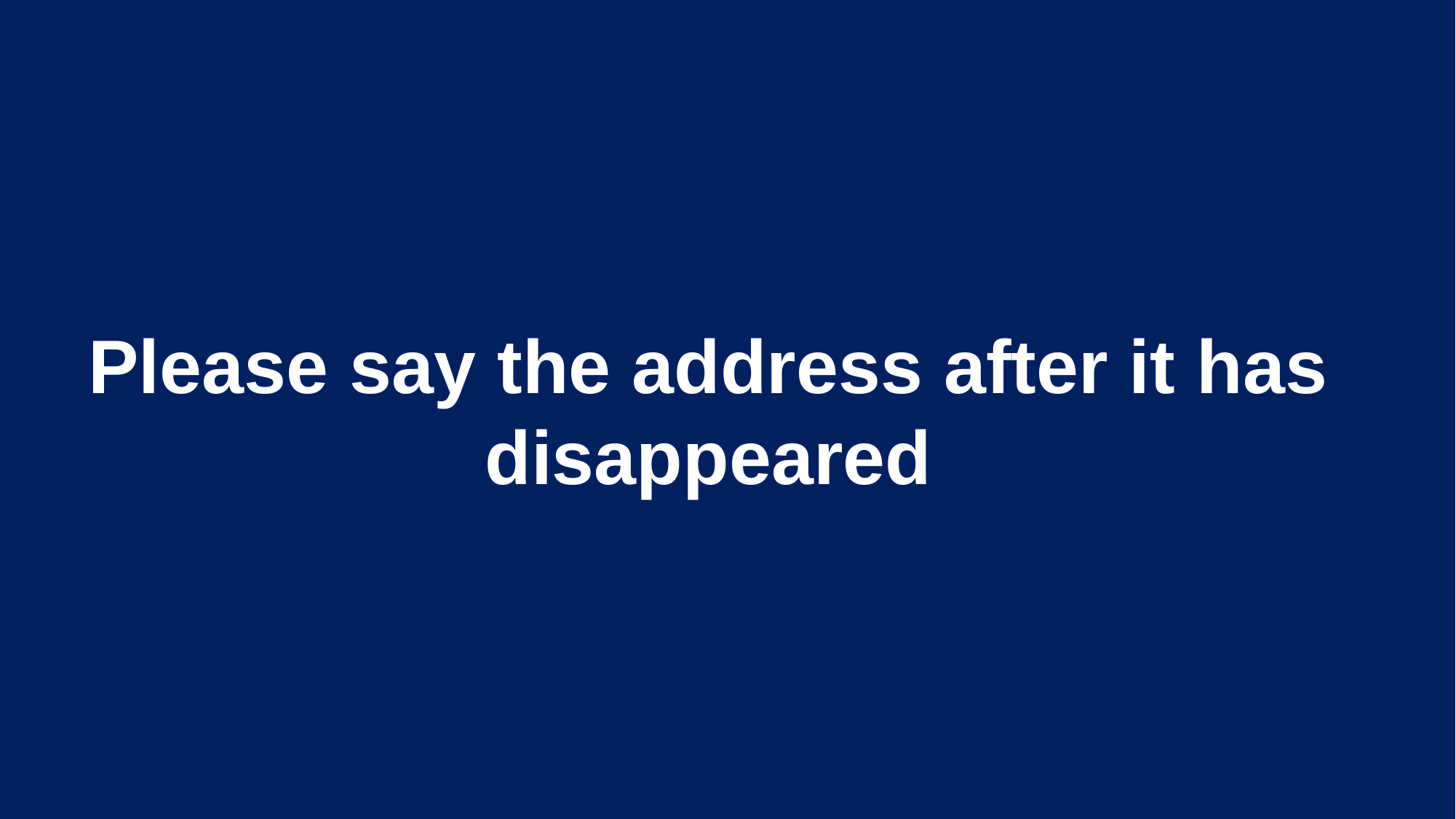

Please say the address after it has disappeared